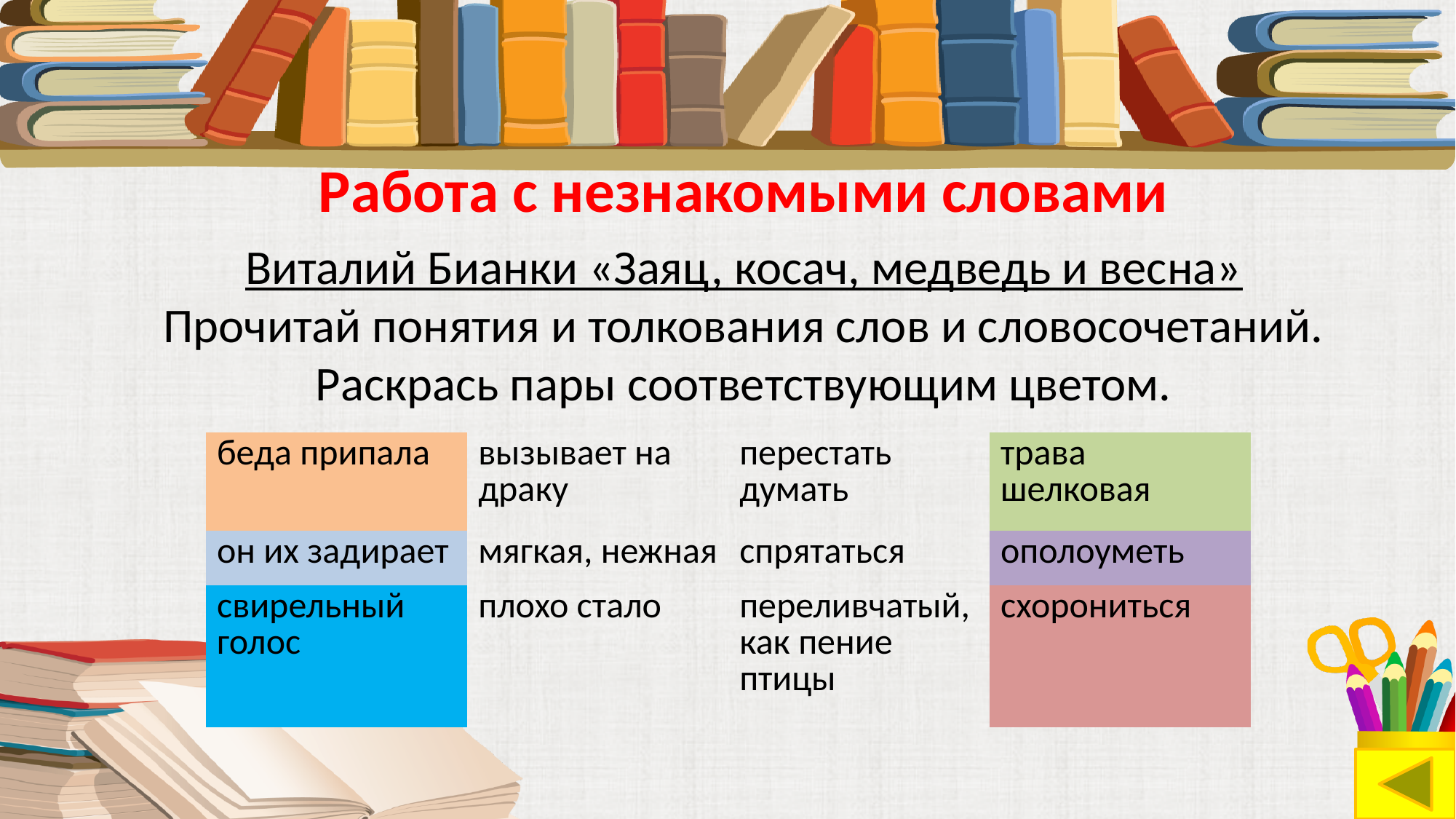

Работа с незнакомыми словами
Виталий Бианки «Заяц, косач, медведь и весна»
Прочитай понятия и толкования слов и словосочетаний. Раскрась пары соответствующим цветом.

| беда припала | вызывает на драку | перестать думать | трава шелковая |
| --- | --- | --- | --- |
| он их задирает | мягкая, нежная | спрятаться | ополоуметь |
| свирельный голос | плохо стало | переливчатый, как пение птицы | схорониться |